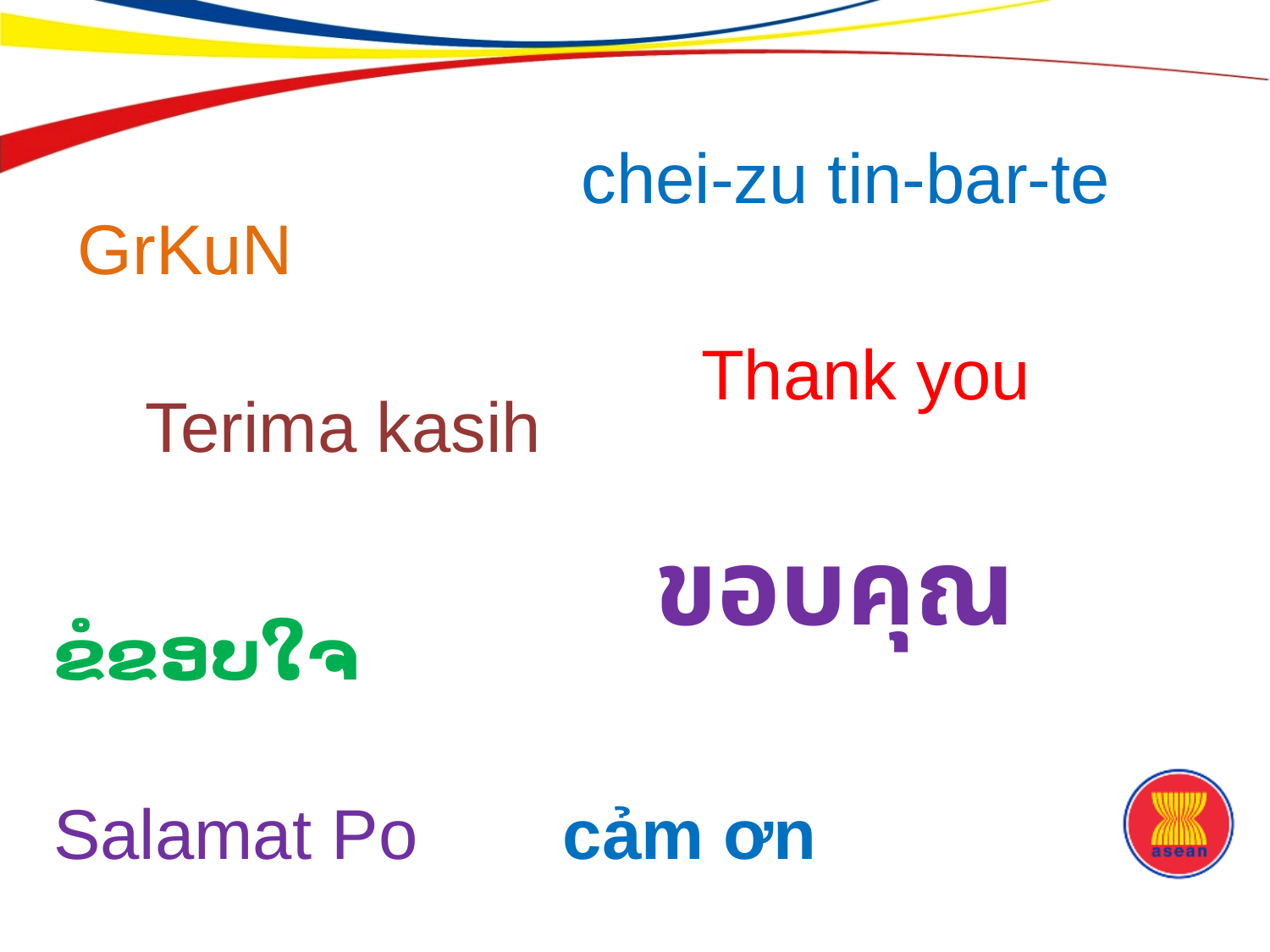

chei-zu tin-bar-te
GrKuN
# Thank you
Terima kasih
ขอบคุณ
ຂໍຂອບໃຈ
Salamat Po
cảm ơn